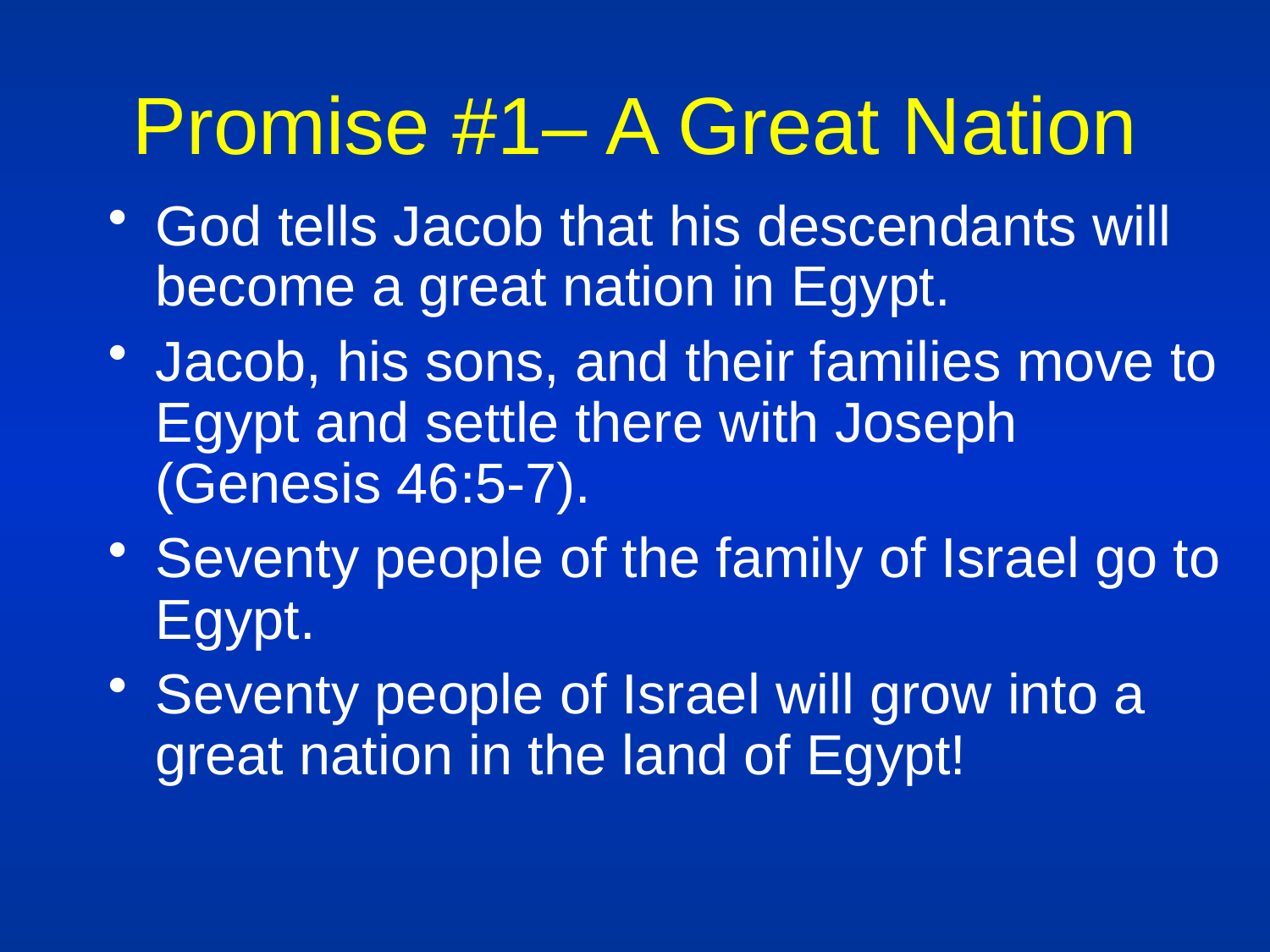

# Promise #1– A Great Nation
God tells Jacob that his descendants will become a great nation in Egypt.
Jacob, his sons, and their families move to Egypt and settle there with Joseph (Genesis 46:5-7).
Seventy people of the family of Israel go to Egypt.
Seventy people of Israel will grow into a great nation in the land of Egypt!